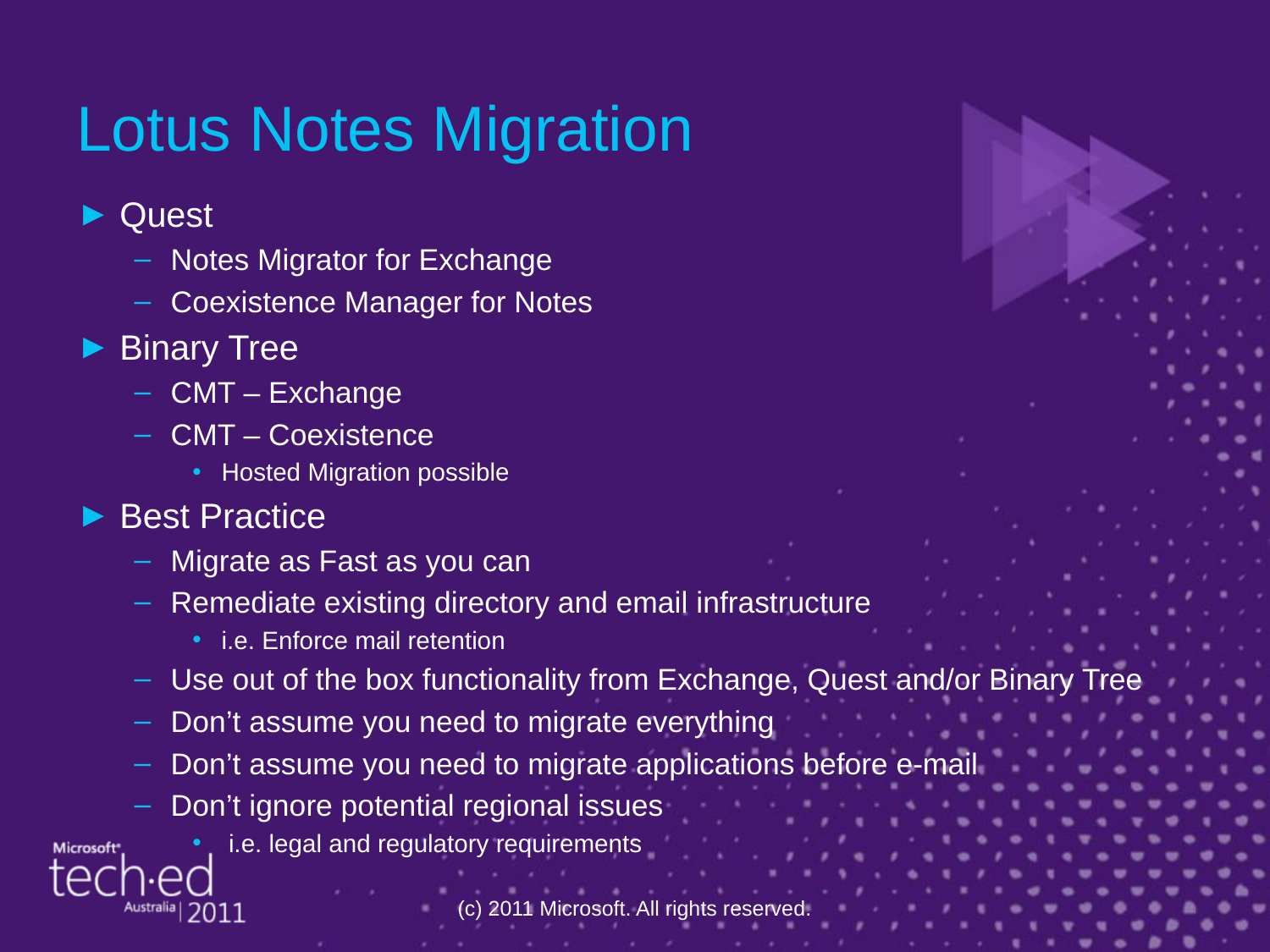

# Lotus Notes Migration
Quest
Notes Migrator for Exchange
Coexistence Manager for Notes
Binary Tree
CMT – Exchange
CMT – Coexistence
Hosted Migration possible
Best Practice
Migrate as Fast as you can
Remediate existing directory and email infrastructure
i.e. Enforce mail retention
Use out of the box functionality from Exchange, Quest and/or Binary Tree
Don’t assume you need to migrate everything
Don’t assume you need to migrate applications before e-mail
Don’t ignore potential regional issues
 i.e. legal and regulatory requirements
(c) 2011 Microsoft. All rights reserved.